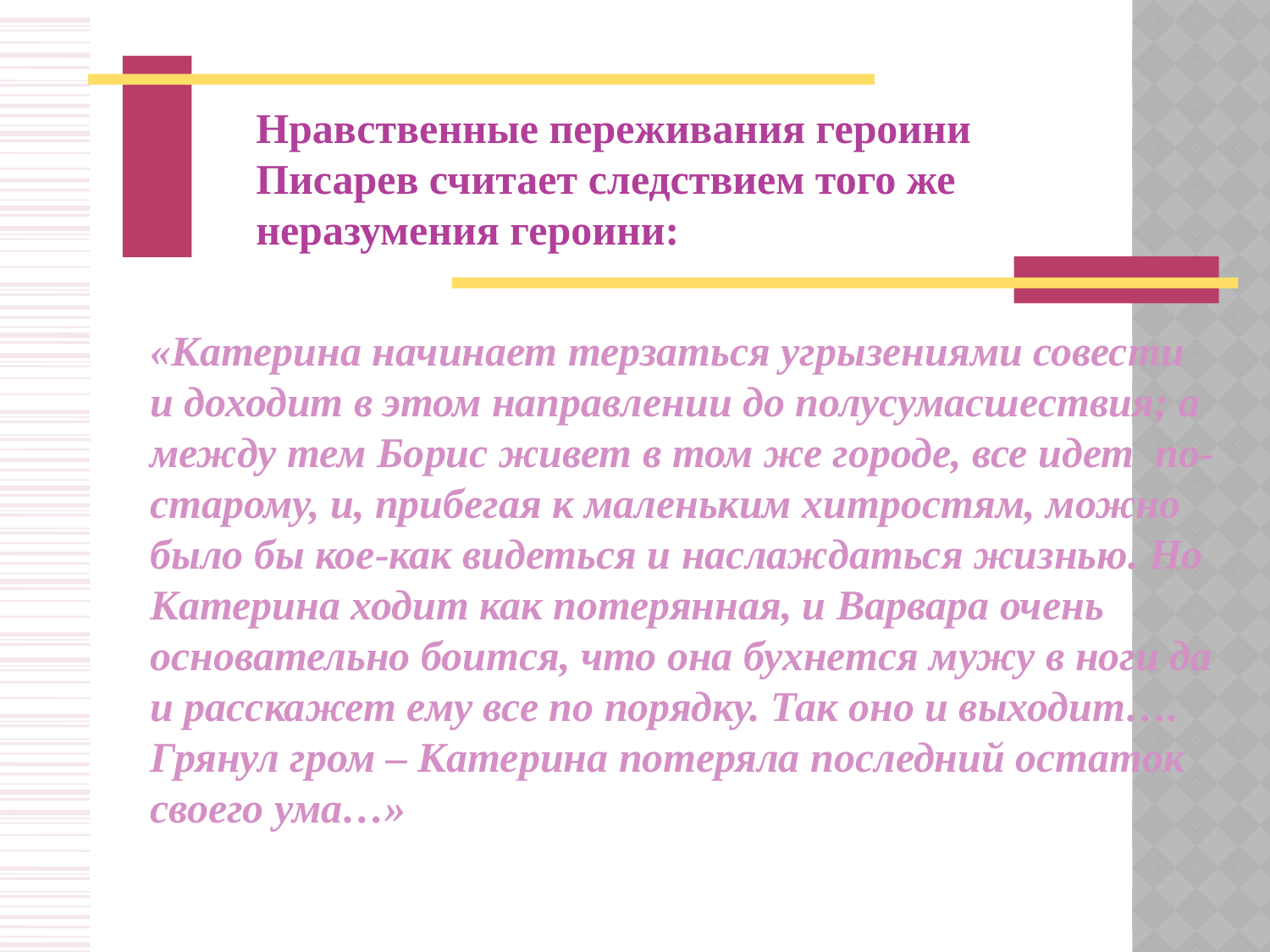

Нравственные переживания героини Писарев считает следствием того же  неразумения героини:
«Катерина начинает терзаться угрызениями совести и доходит в этом направлении до полусумасшествия; а между тем Борис живет в том же городе, все идет  по-старому, и, прибегая к маленьким хитростям, можно было бы кое-как видеться и наслаждаться жизнью. Но Катерина ходит как потерянная, и Варвара очень основательно боится, что она бухнется мужу в ноги да и расскажет ему все по порядку. Так оно и выходит…. Грянул гром – Катерина потеряла последний остаток своего ума…»